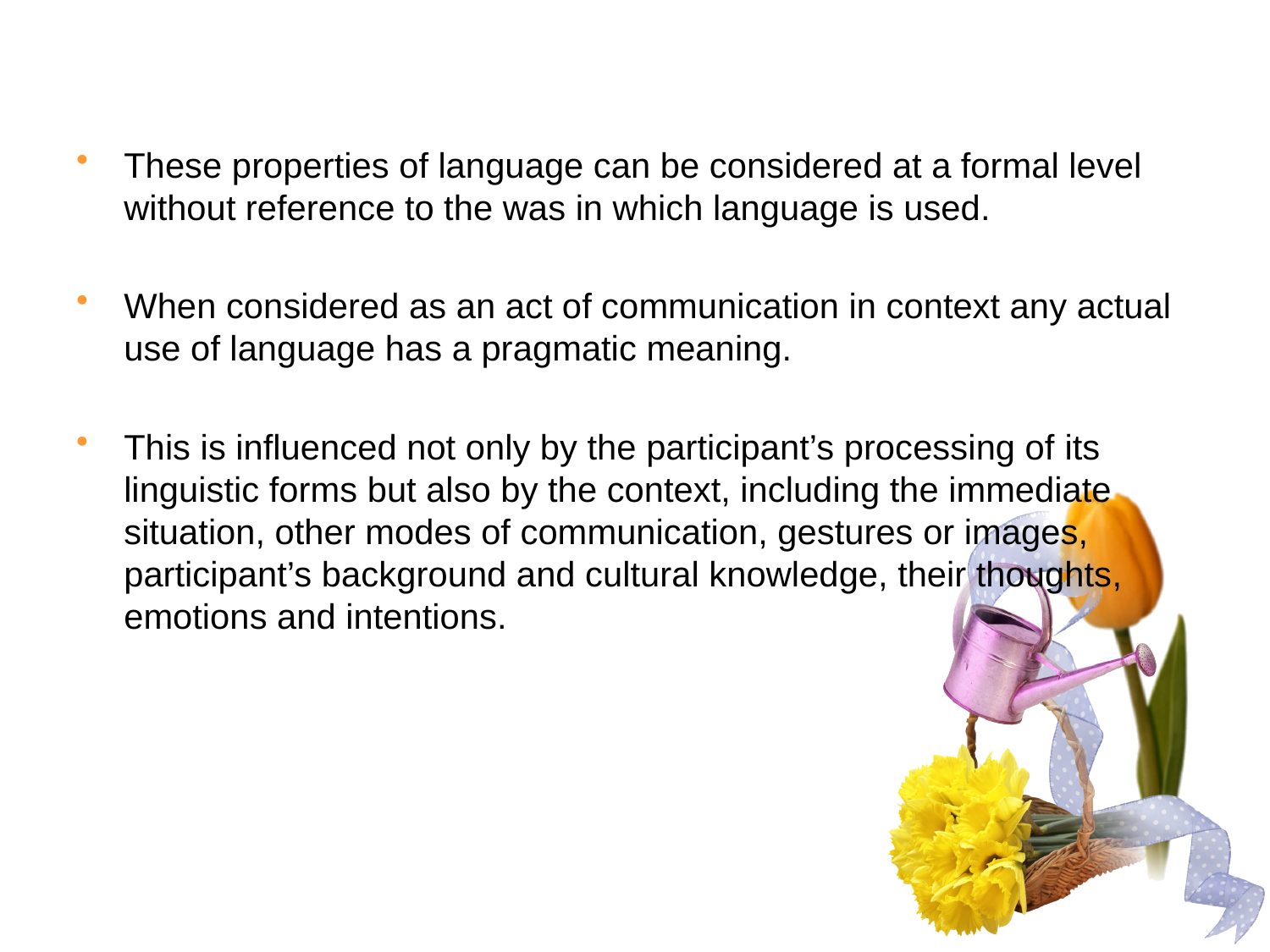

These properties of language can be considered at a formal level without reference to the was in which language is used.

When considered as an act of communication in context any actual use of language has a pragmatic meaning.

This is influenced not only by the participant’s processing of its linguistic forms but also by the context, including the immediate situation, other modes of communication, gestures or images, participant’s background and cultural knowledge, their thoughts, emotions and intentions.